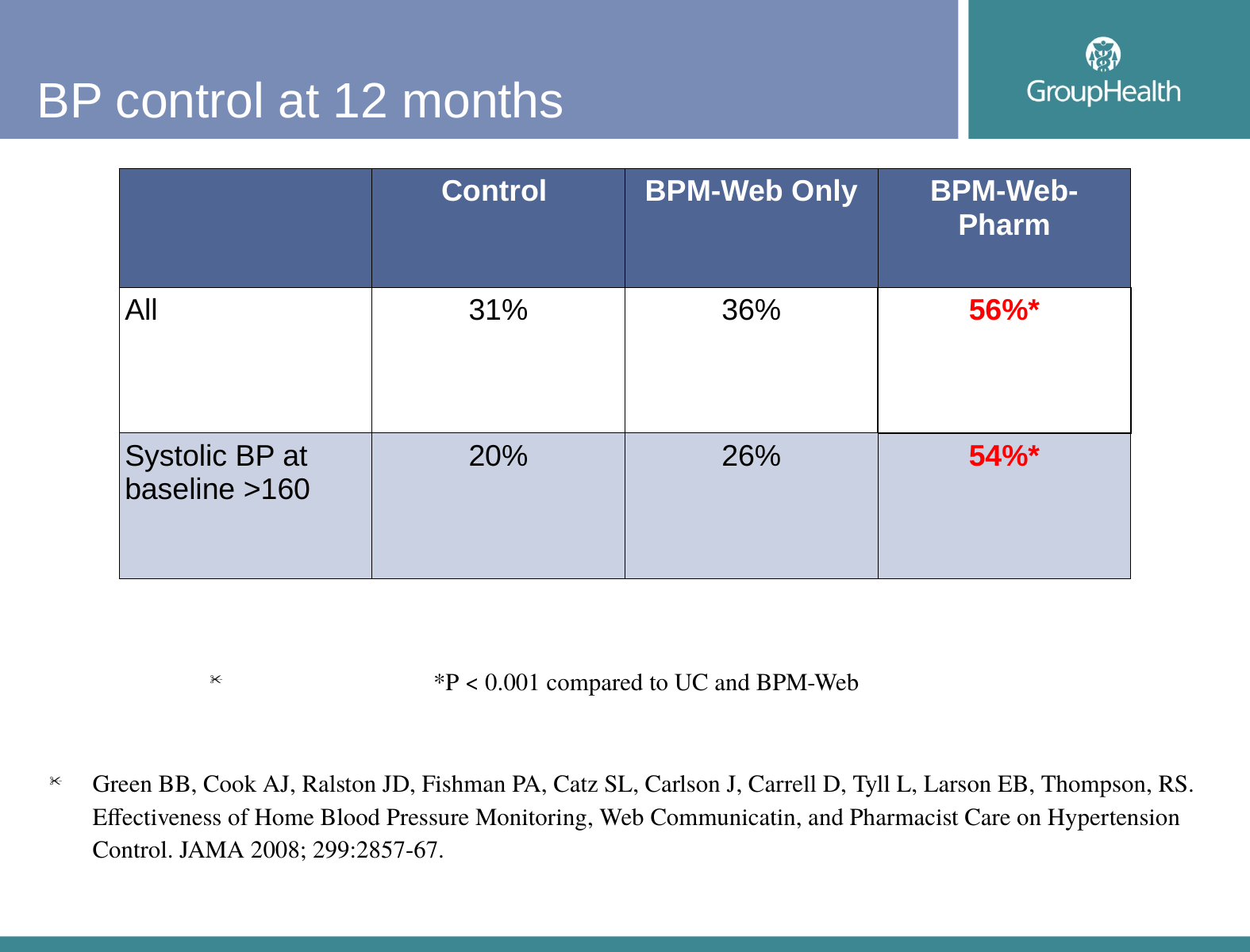

# BP control at 12 months
|  | Control | BPM-Web Only | BPM-Web- Pharm |
| --- | --- | --- | --- |
| All | 31% | 36% | 56%\* |
| Systolic BP at baseline >160 | 20% | 26% | 54%\* |
*P < 0.001 compared to UC and BPM-Web

Green BB, Cook AJ, Ralston JD, Fishman PA, Catz SL, Carlson J, Carrell D, Tyll L, Larson EB, Thompson, RS. Effectiveness of Home Blood Pressure Monitoring, Web Communicatin, and Pharmacist Care on Hypertension Control. JAMA 2008; 299:2857-67.